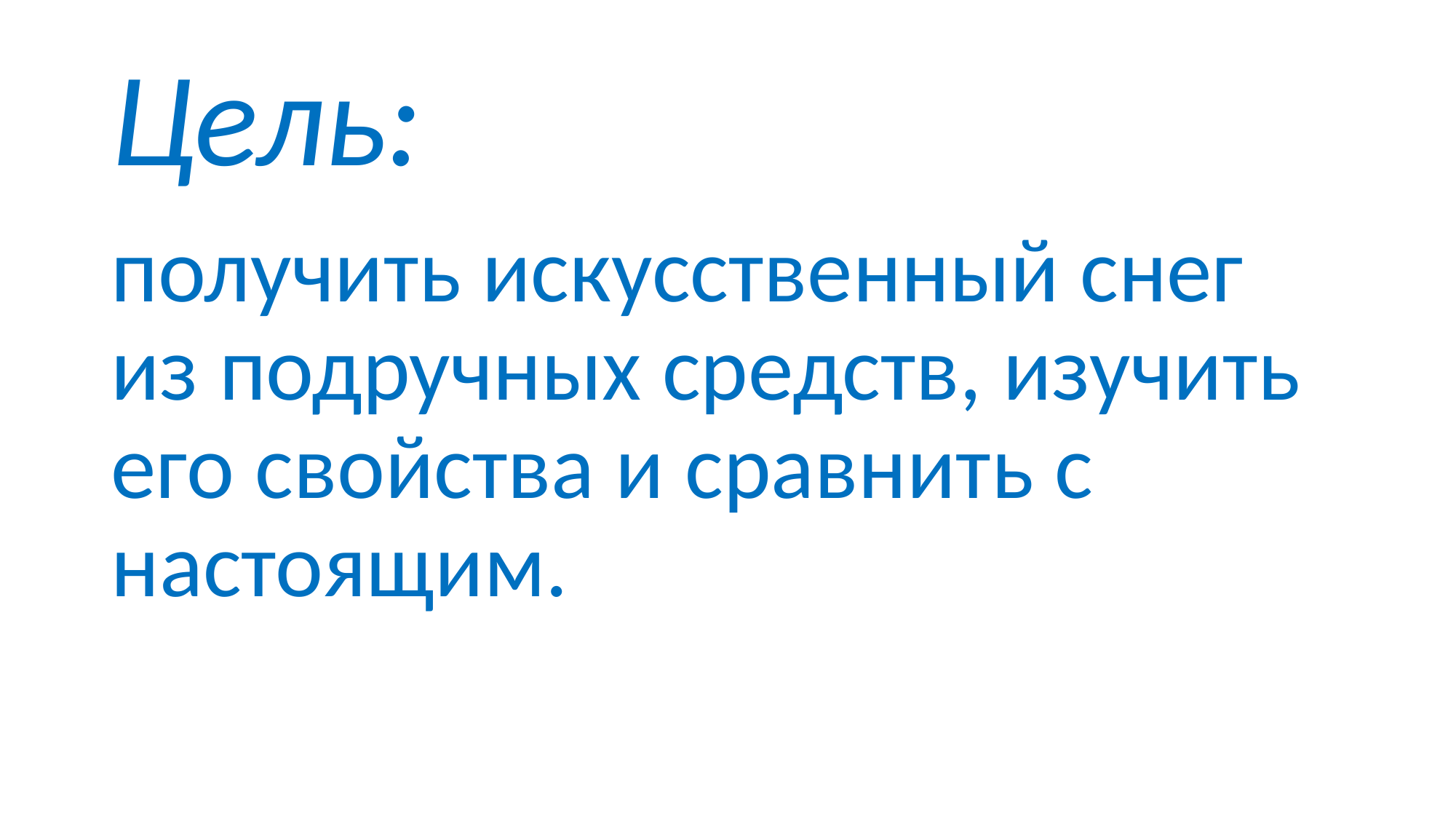

# Цель:
получить искусственный снег из подручных средств, изучить его свойства и сравнить с настоящим.